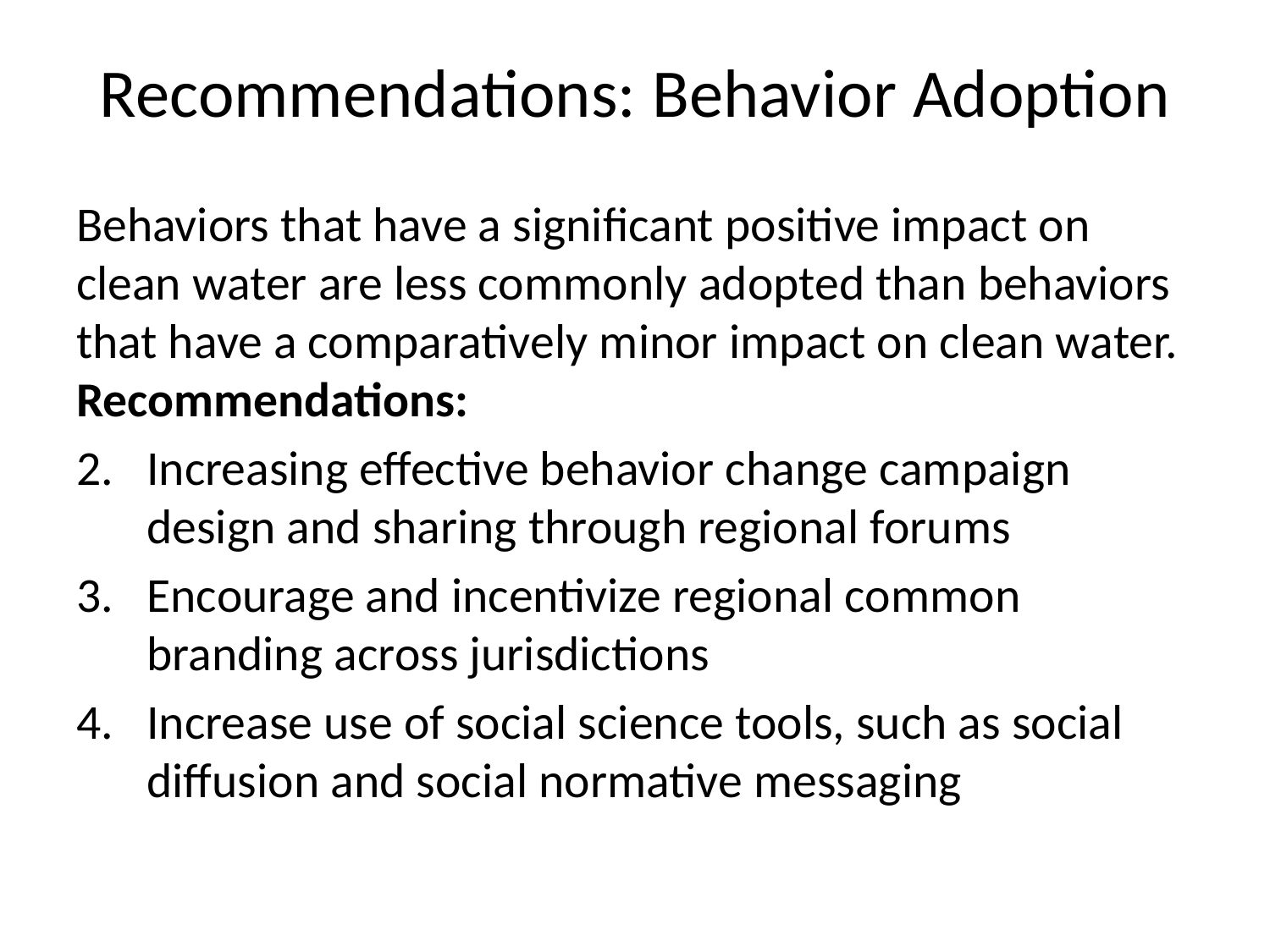

# Recommendations: Behavior Adoption
Behaviors that have a significant positive impact on clean water are less commonly adopted than behaviors that have a comparatively minor impact on clean water. Recommendations:
Increasing effective behavior change campaign design and sharing through regional forums
Encourage and incentivize regional common branding across jurisdictions
Increase use of social science tools, such as social diffusion and social normative messaging